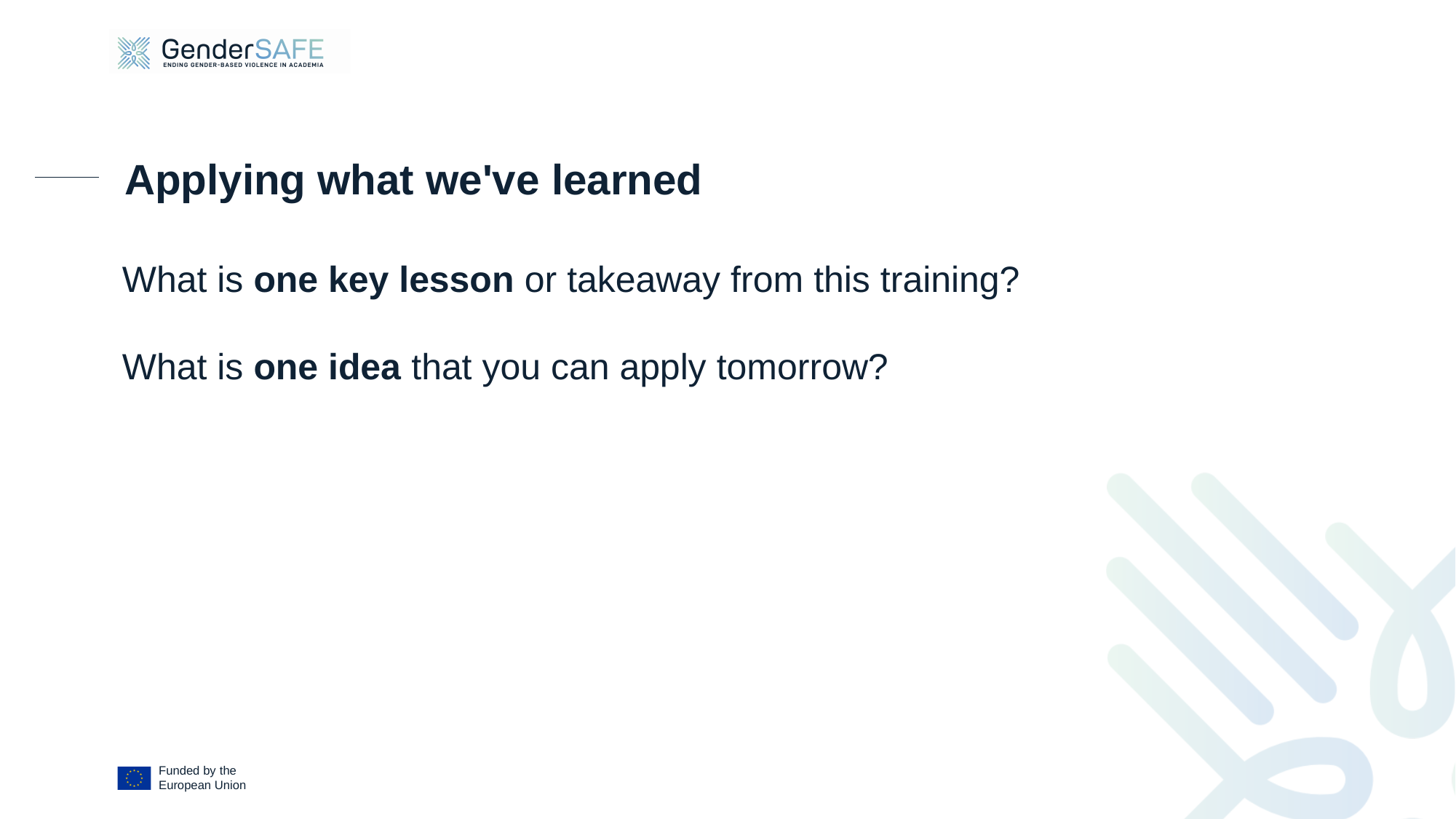

# Applying what we've learned

What is one key lesson or takeaway from this training?

What is one idea that you can apply tomorrow?